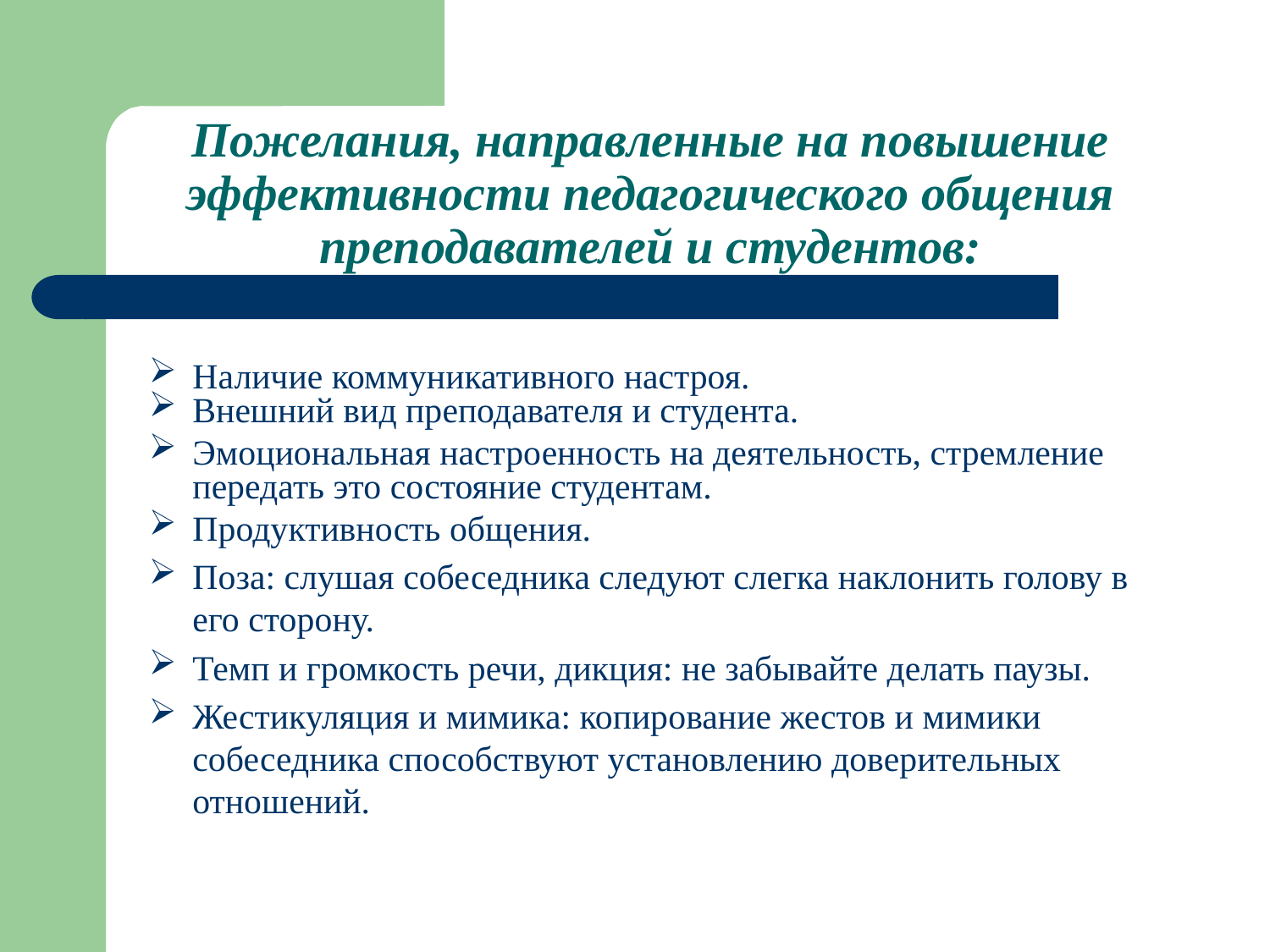

# Пожелания, направленные на повышение эффективности педагогического общения преподавателей и студентов:
Наличие коммуникативного настроя.
Внешний вид преподавателя и студента.
Эмоциональная настроенность на деятельность, стремление передать это состояние студентам.
Продуктивность общения.
Поза: слушая собеседника следуют слегка наклонить голову в его сторону.
Темп и громкость речи, дикция: не забывайте делать паузы.
Жестикуляция и мимика: копирование жестов и мимики собеседника способствуют установлению доверительных отношений.